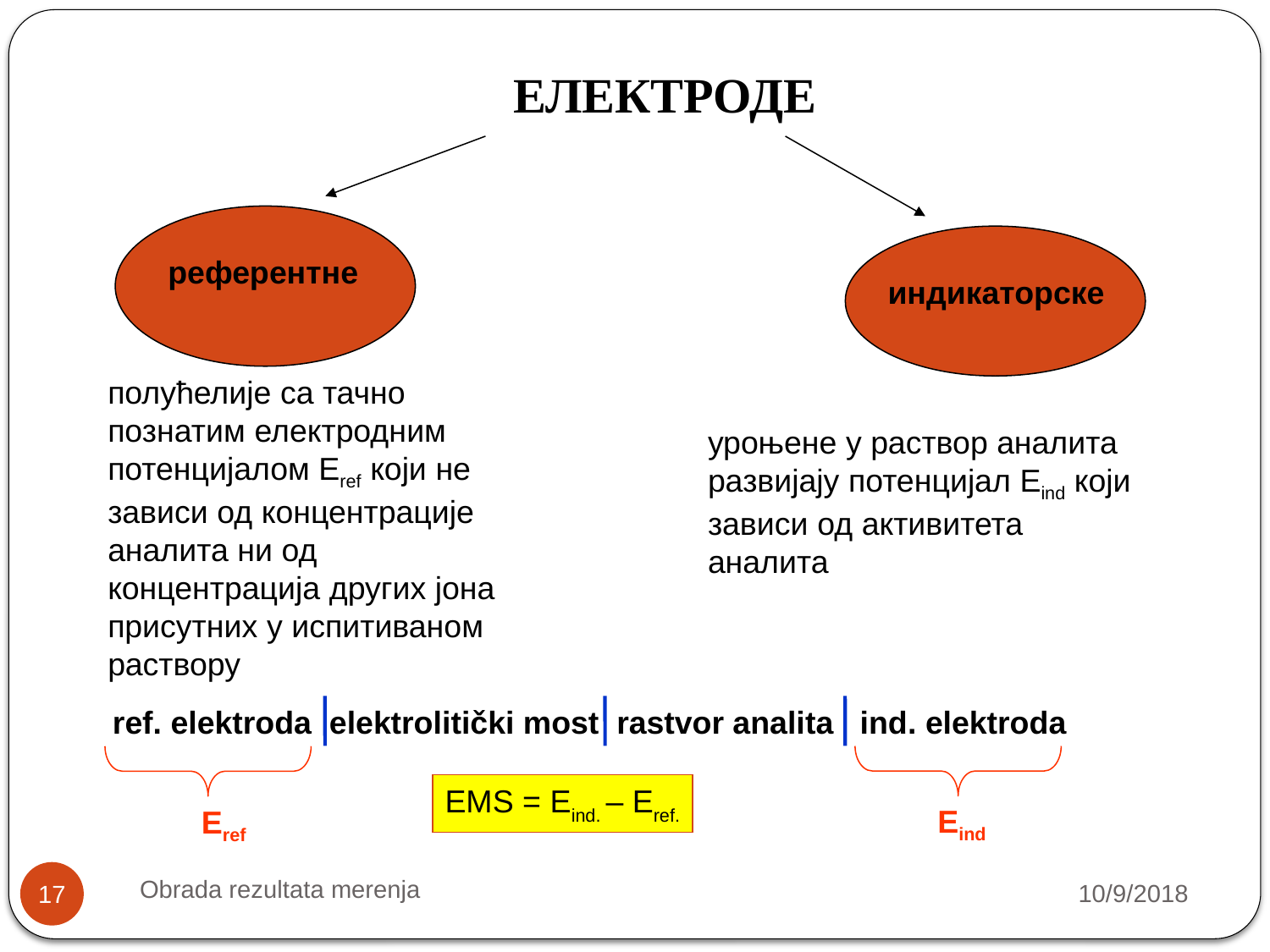

# ЕЛЕКТРОДЕ

референтне
индикаторске
полућелије са тачно познатим електродним потенцијалом Eref који не зависи од концентрације аналита ни од концентрација других јона присутних у испитиваном раствору
уроњене у раствор аналита развијају потенцијал Eind који зависи од активитета аналита

ref. elektroda  elektrolitički most  rastvor analita   ind. elektroda

EMS = Eind. – Eref.
Eind
Eref
Obrada rezultata merenja
10/9/2018
17